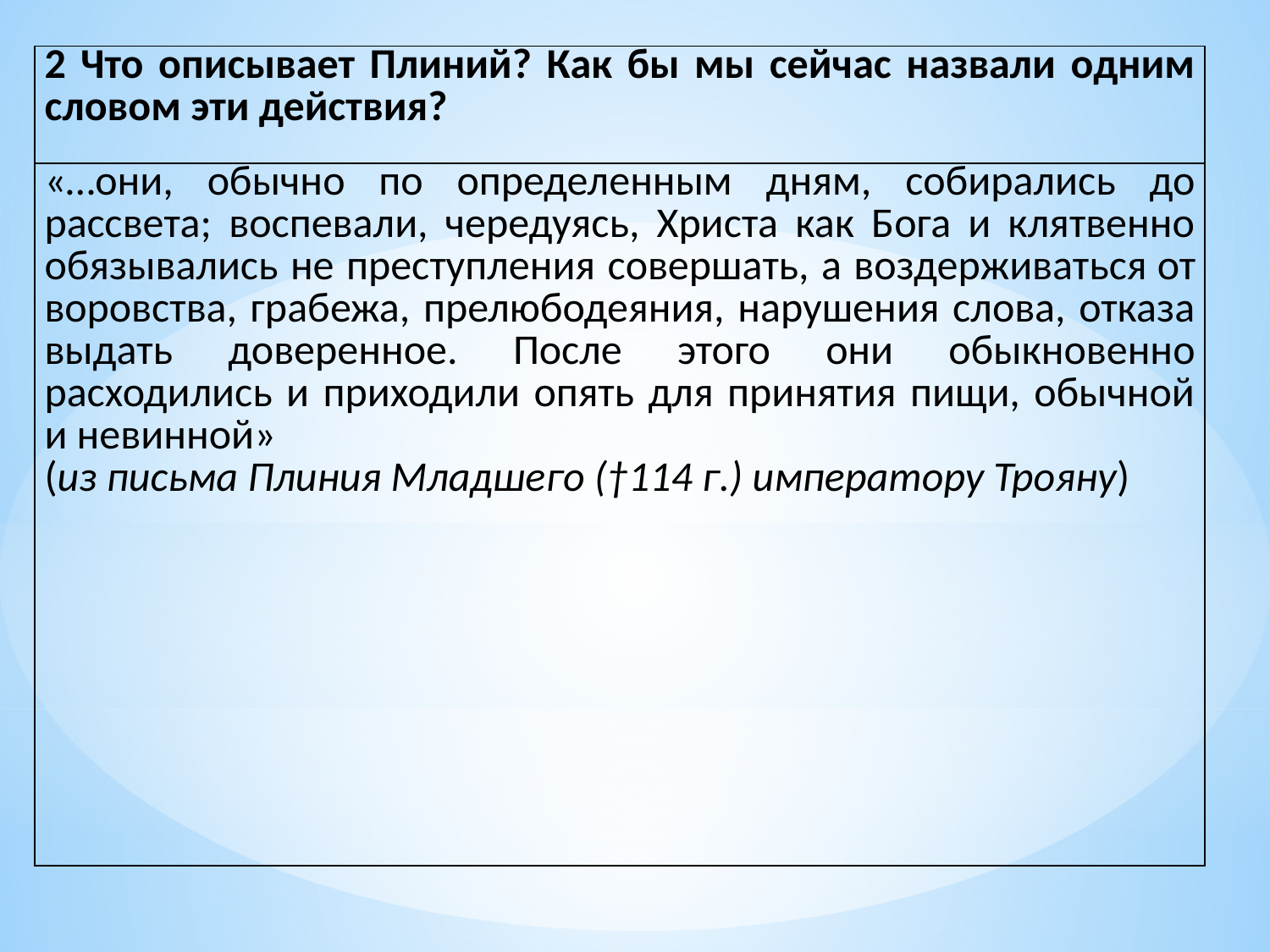

| 2 Что описывает Плиний? Как бы мы сейчас назвали одним словом эти действия? |
| --- |
| «…они, обычно по определенным дням, собирались до рассвета; воспевали, чередуясь, Христа как Бога и клятвенно обязывались не преступления совершать, а воздерживаться от воровства, грабежа, прелюбодеяния, нарушения слова, отказа выдать доверенное. После этого они обыкновенно расходились и приходили опять для принятия пищи, обычной и невинной» (из письма Плиния Младшего (†114 г.) императору Трояну) |